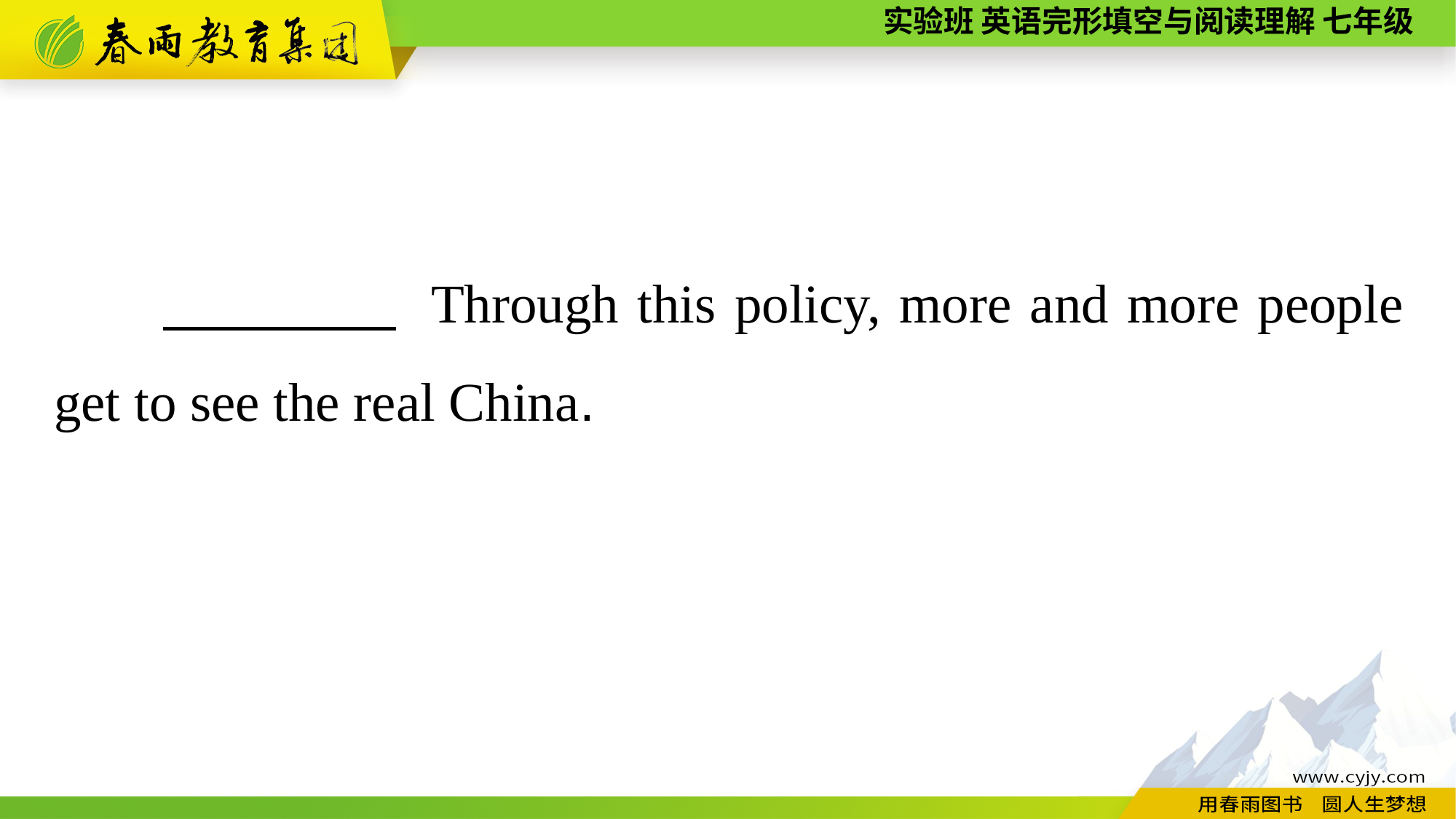

Through this policy, more and more people get to see the real China.